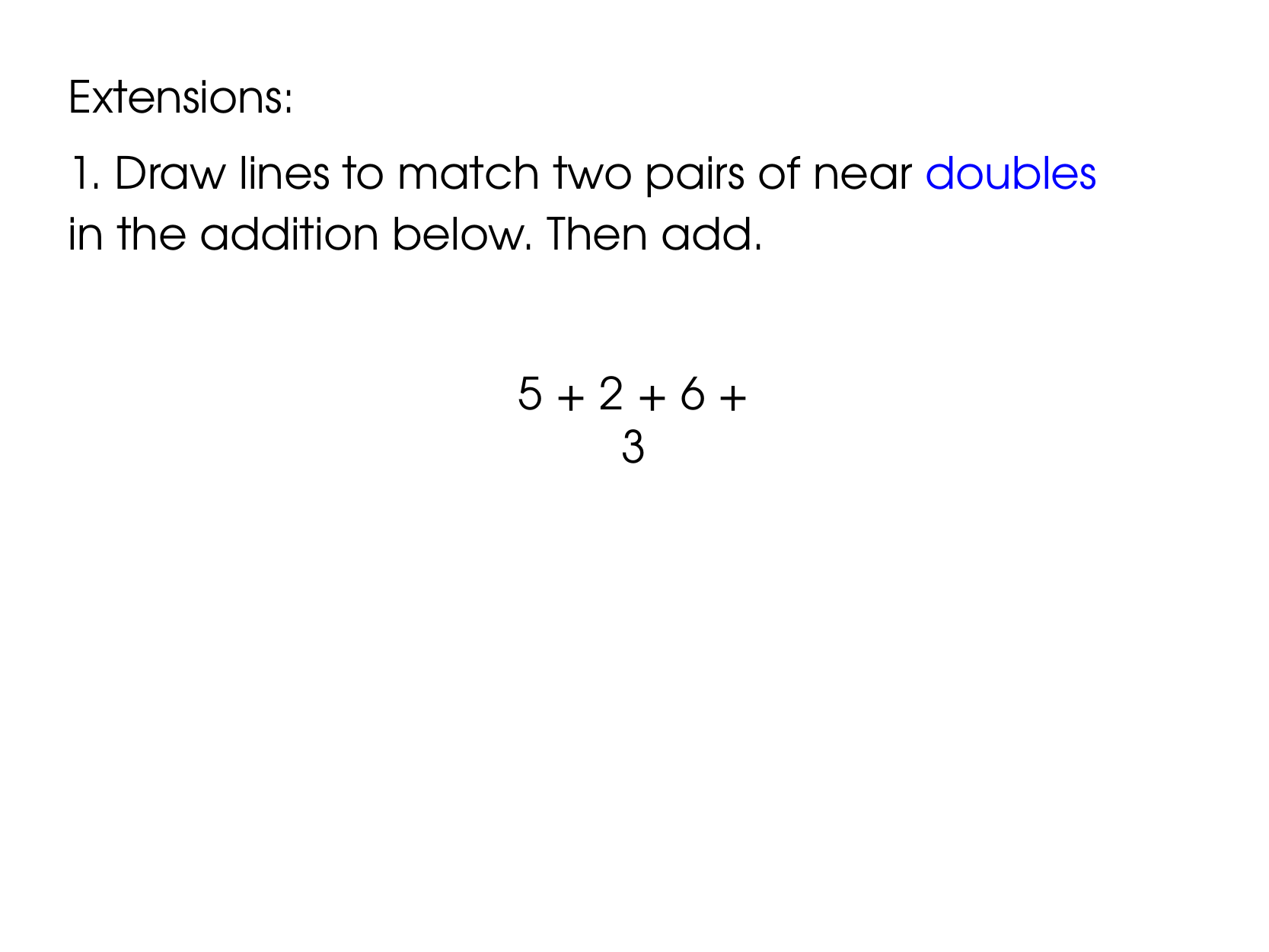

Extensions:
1. Draw lines to match two pairs of near doubles in the addition below. Then add.
5 + 2 + 6 + 3